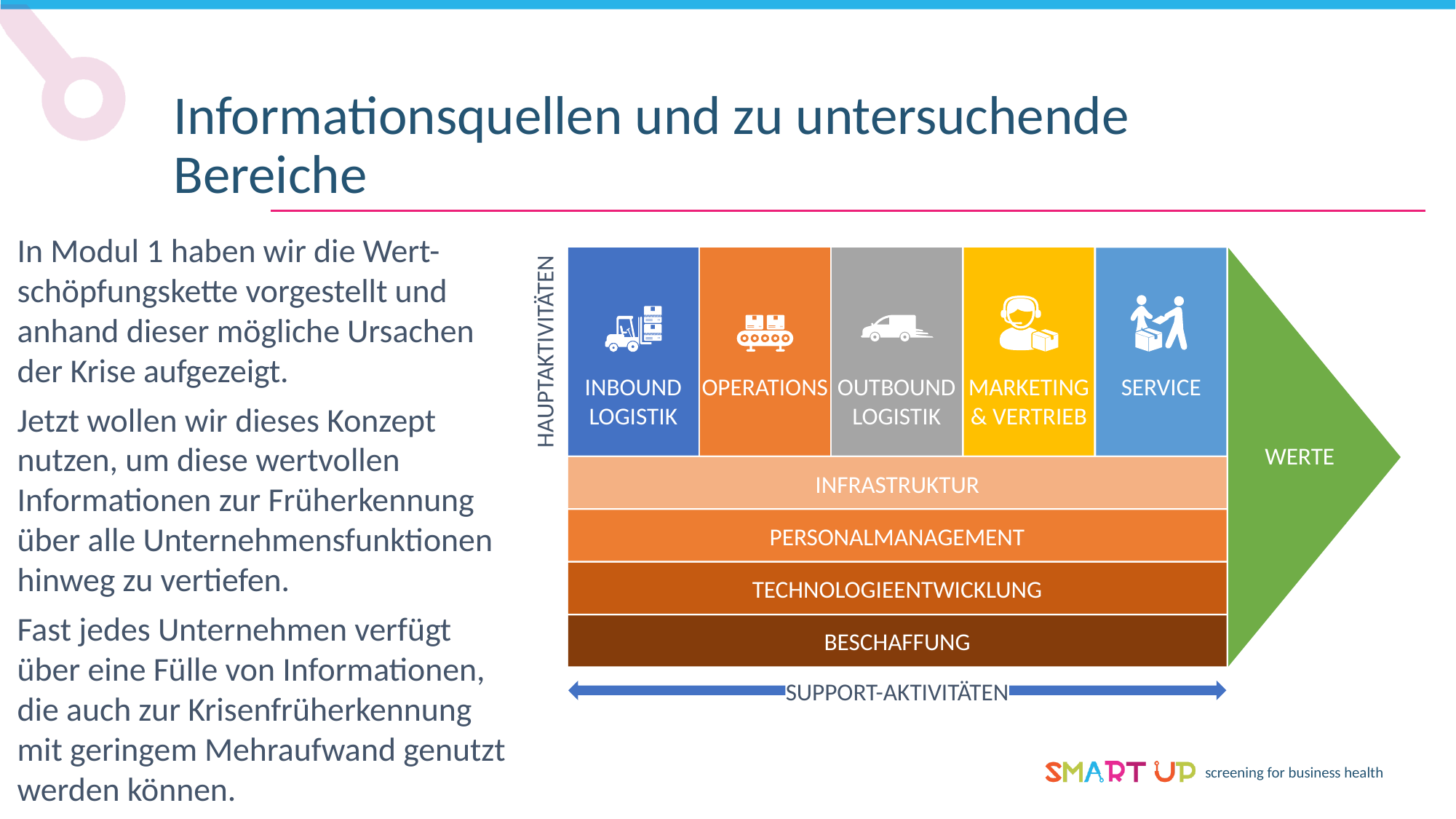

Informationsquellen und zu untersuchende Bereiche
In Modul 1 haben wir die Wert-schöpfungskette vorgestellt und anhand dieser mögliche Ursachen der Krise aufgezeigt.
Jetzt wollen wir dieses Konzept nutzen, um diese wertvollen Informationen zur Früherkennung über alle Unternehmensfunktionen hinweg zu vertiefen.
Fast jedes Unternehmen verfügt über eine Fülle von Informationen, die auch zur Krisenfrüherkennung mit geringem Mehraufwand genutzt werden können.

HAUPTAKTIVITÄTEN
OPERATIONS
INBOUND
LOGISTIK
OUTBOUND
LOGISTIK
MARKETING
& VERTRIEB
SERVICE

WERTE

INFRASTRUKTUR

PERSONALMANAGEMENT

TECHNOLOGIEENTWICKLUNG

BESCHAFFUNG
SUPPORT-AKTIVITÄTEN